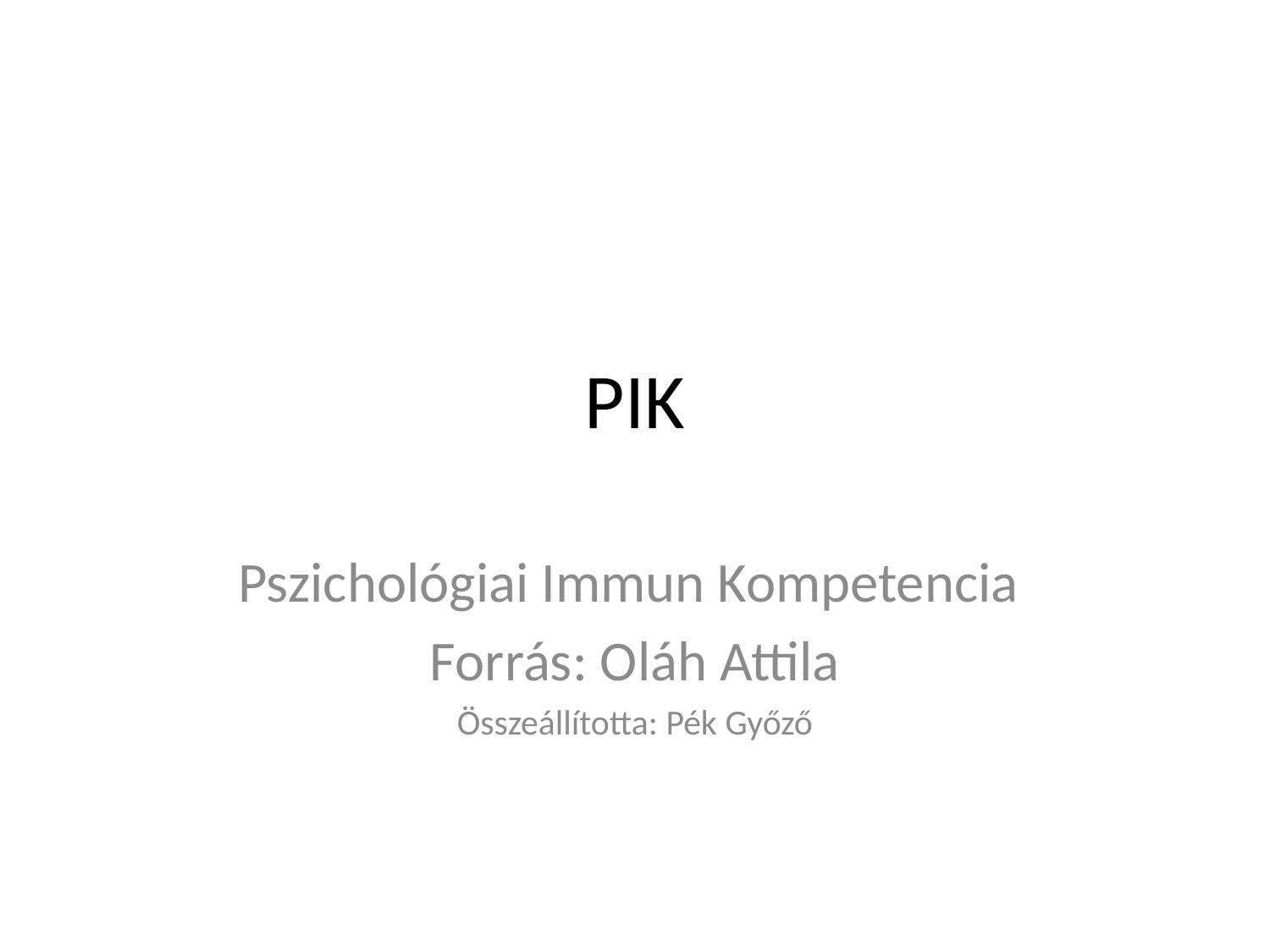

# PIK
Pszichológiai Immun Kompetencia
Forrás: Oláh Attila
Összeállította: Pék Győző